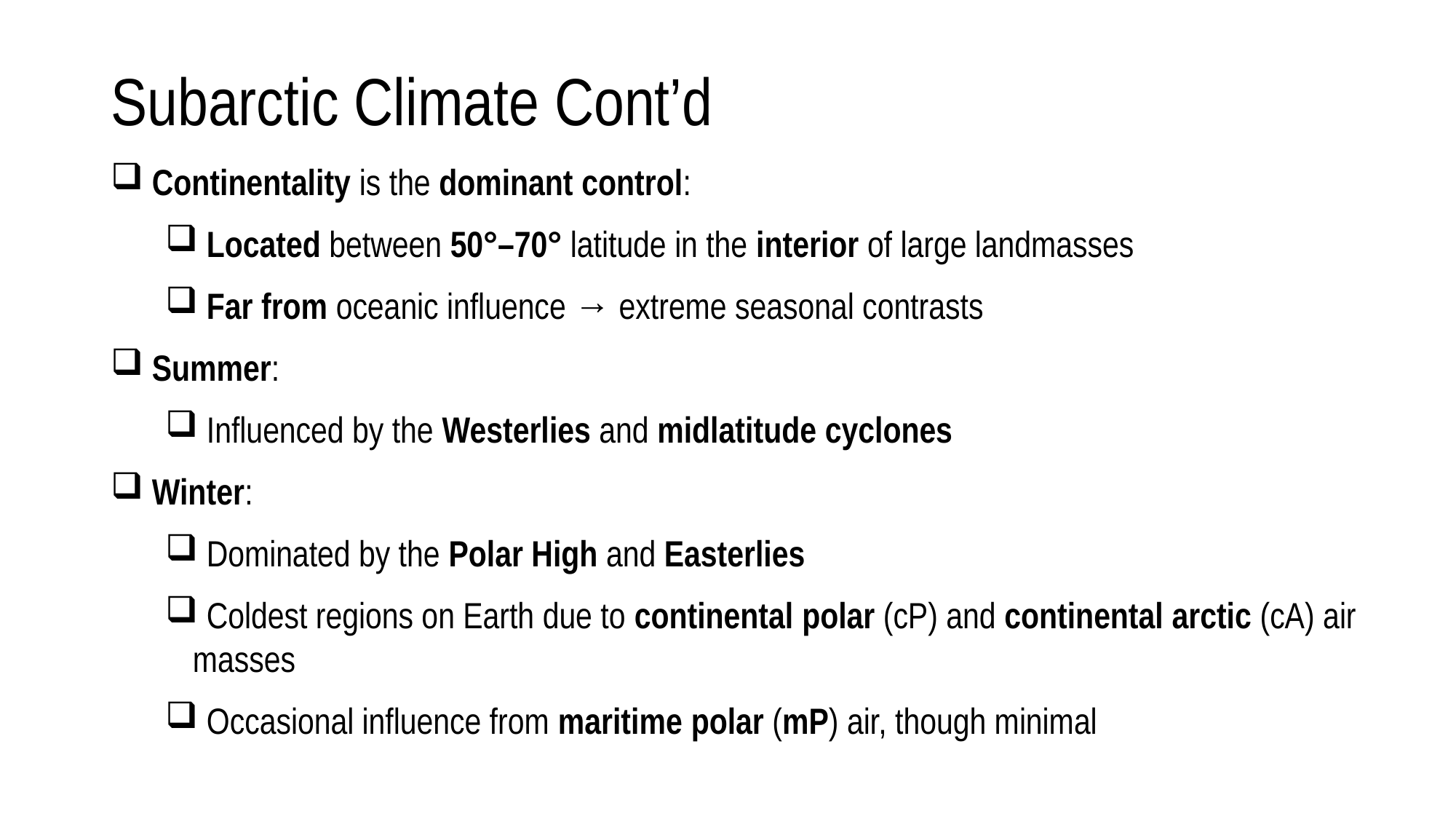

# Subarctic Climate Cont’d
 Continentality is the dominant control:
 Located between 50°–70° latitude in the interior of large landmasses
 Far from oceanic influence → extreme seasonal contrasts
 Summer:
 Influenced by the Westerlies and midlatitude cyclones
 Winter:
 Dominated by the Polar High and Easterlies
 Coldest regions on Earth due to continental polar (cP) and continental arctic (cA) air masses
 Occasional influence from maritime polar (mP) air, though minimal